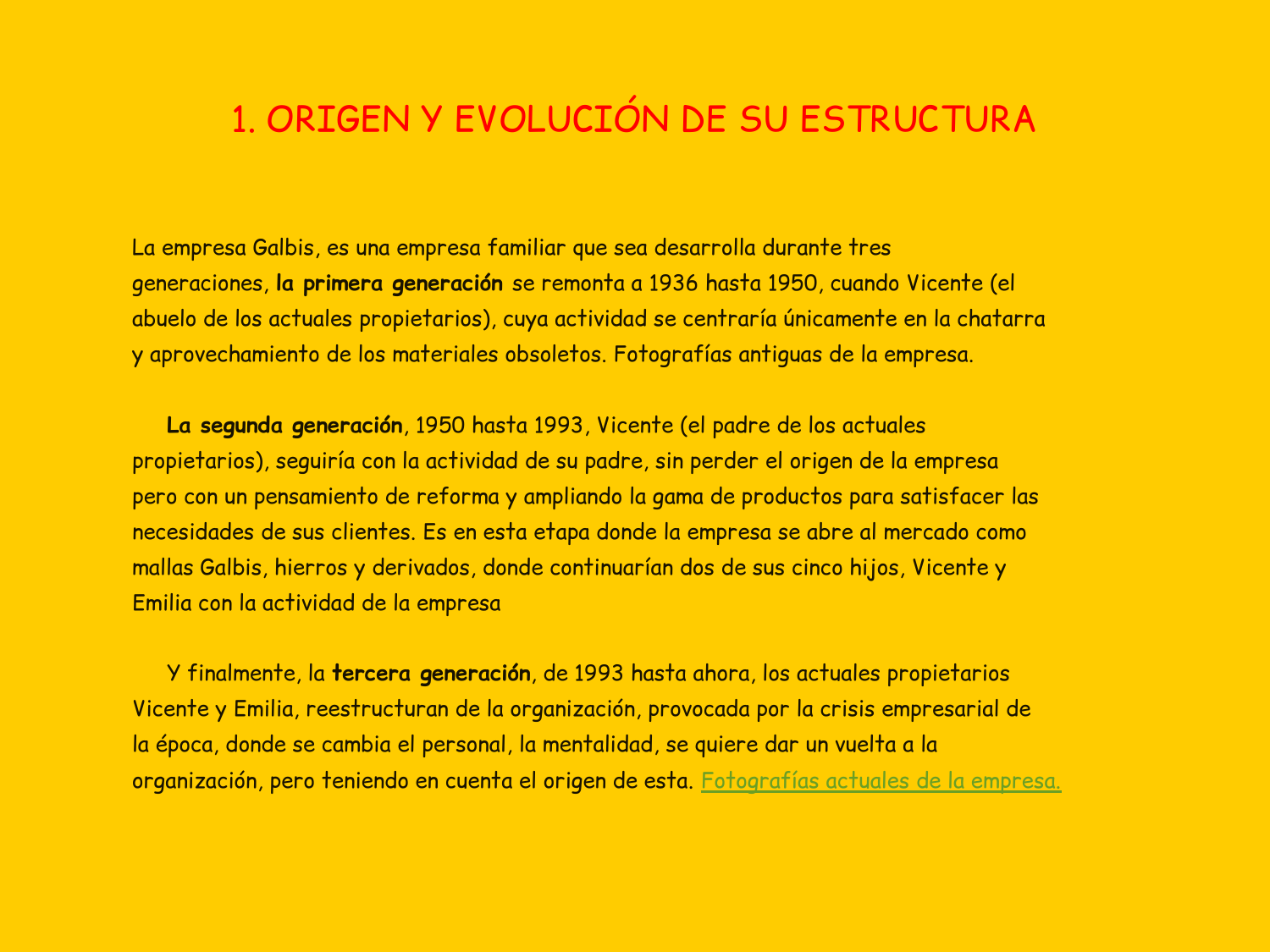

# 1. ORIGEN Y EVOLUCIÓN DE SU ESTRUCTURA
La empresa Galbis, es una empresa familiar que sea desarrolla durante tres
generaciones, la primera generación se remonta a 1936 hasta 1950, cuando Vicente (el
abuelo de los actuales propietarios), cuya actividad se centraría únicamente en la chatarra
y aprovechamiento de los materiales obsoletos. Fotografías antiguas de la empresa.

	La segunda generación, 1950 hasta 1993, Vicente (el padre de los actuales
propietarios), seguiría con la actividad de su padre, sin perder el origen de la empresa
pero con un pensamiento de reforma y ampliando la gama de productos para satisfacer las
necesidades de sus clientes. Es en esta etapa donde la empresa se abre al mercado como
mallas Galbis, hierros y derivados, donde continuarían dos de sus cinco hijos, Vicente y
Emilia con la actividad de la empresa

	Y finalmente, la tercera generación, de 1993 hasta ahora, los actuales propietarios
Vicente y Emilia, reestructuran de la organización, provocada por la crisis empresarial de
la época, donde se cambia el personal, la mentalidad, se quiere dar un vuelta a la
organización, pero teniendo en cuenta el origen de esta. Fotografías actuales de la empresa.